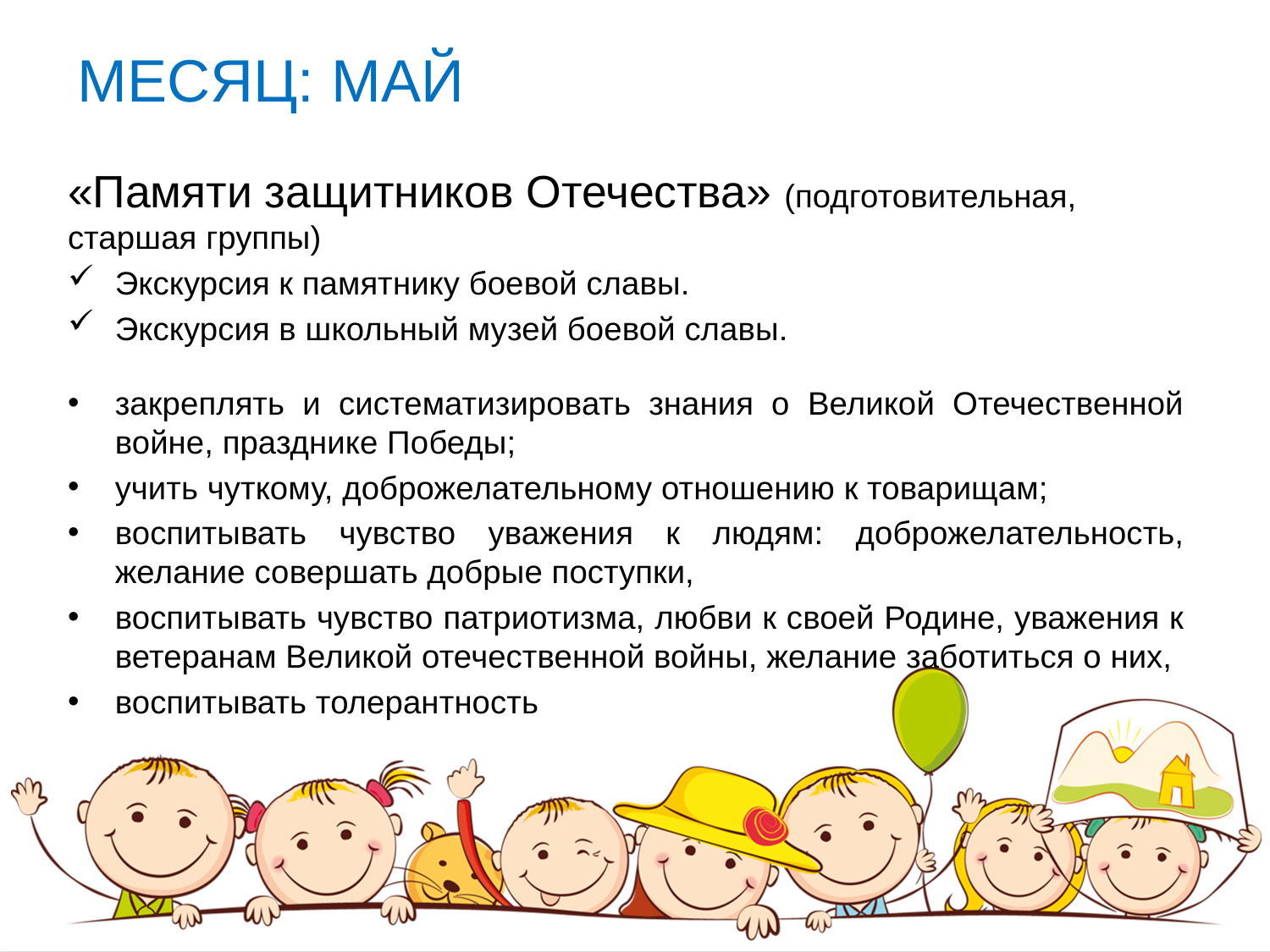

# МЕСЯЦ: МАЙ
«Памяти защитников Отечества» (подготовительная, старшая группы)
Экскурсия к памятнику боевой славы.
Экскурсия в школьный музей боевой славы.

закреплять и систематизировать знания о Великой Отечественной войне, празднике Победы;
учить чуткому, доброжелательному отношению к товарищам;
воспитывать чувство уважения к людям: доброжелательность, желание совершать добрые поступки,
воспитывать чувство патриотизма, любви к своей Родине, уважения к ветеранам Великой отечественной войны, желание заботиться о них,
воспитывать толерантность